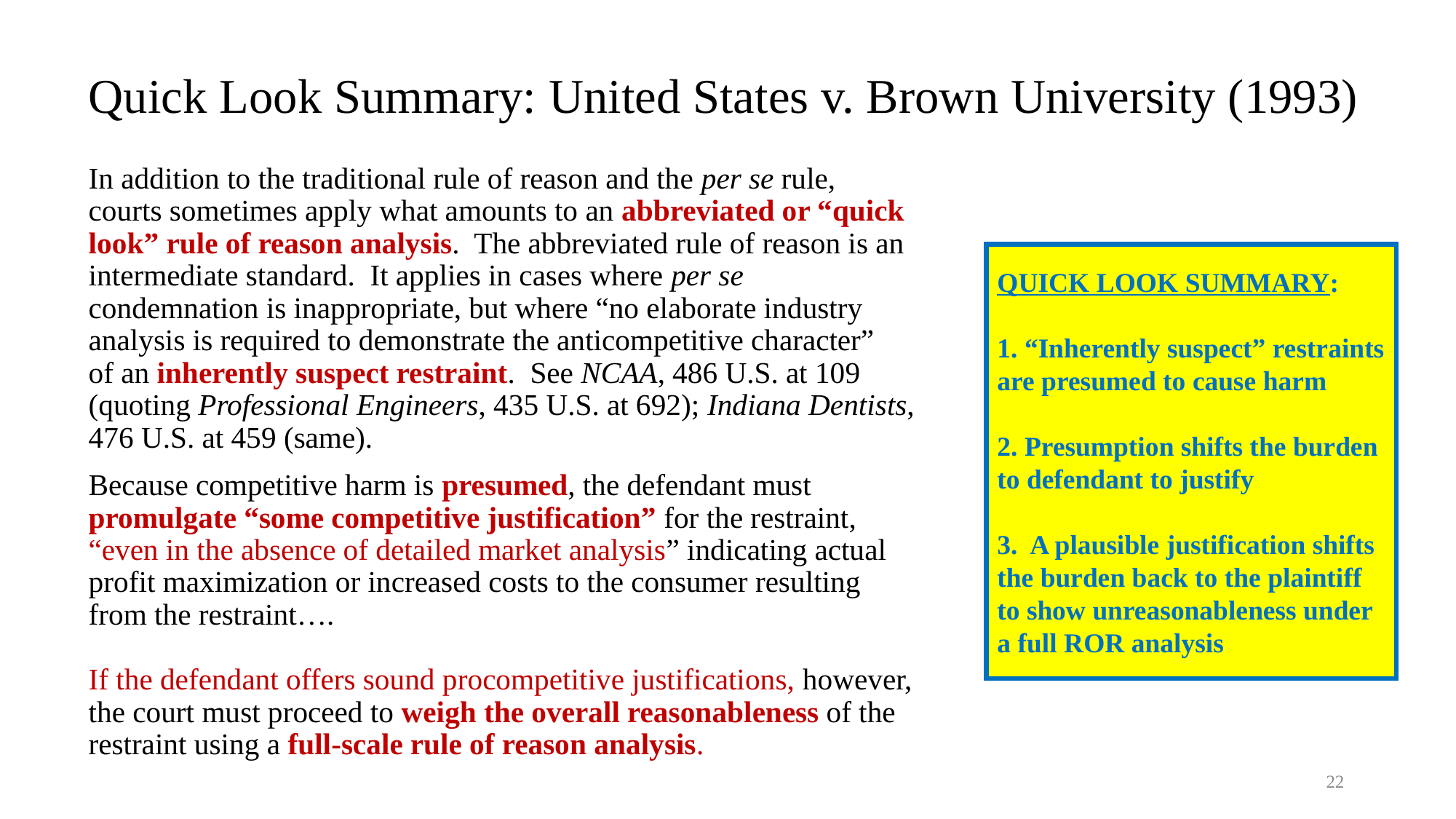

# Quick Look Summary: United States v. Brown University (1993)
In addition to the traditional rule of reason and the per se rule, courts sometimes apply what amounts to an abbreviated or “quick look” rule of reason analysis.  The abbreviated rule of reason is an intermediate standard.  It applies in cases where per se condemnation is inappropriate, but where “no elaborate industry analysis is required to demonstrate the anticompetitive character”
of an inherently suspect restraint.  See NCAA, 486 U.S. at 109 (quoting Professional Engineers, 435 U.S. at 692); Indiana Dentists, 476 U.S. at 459 (same).
Because competitive harm is presumed, the defendant must promulgate “some competitive justification” for the restraint,
“even in the absence of detailed market analysis” indicating actual profit maximization or increased costs to the consumer resulting from the restraint….
If the defendant offers sound procompetitive justifications, however, the court must proceed to weigh the overall reasonableness of the restraint using a full-scale rule of reason analysis.

QUICK LOOK SUMMARY:
1. “Inherently suspect” restraints are presumed to cause harm

2. Presumption shifts the burden to defendant to justify

3.  A plausible justification shifts the burden back to the plaintiff to show unreasonableness under a full ROR analysis
22